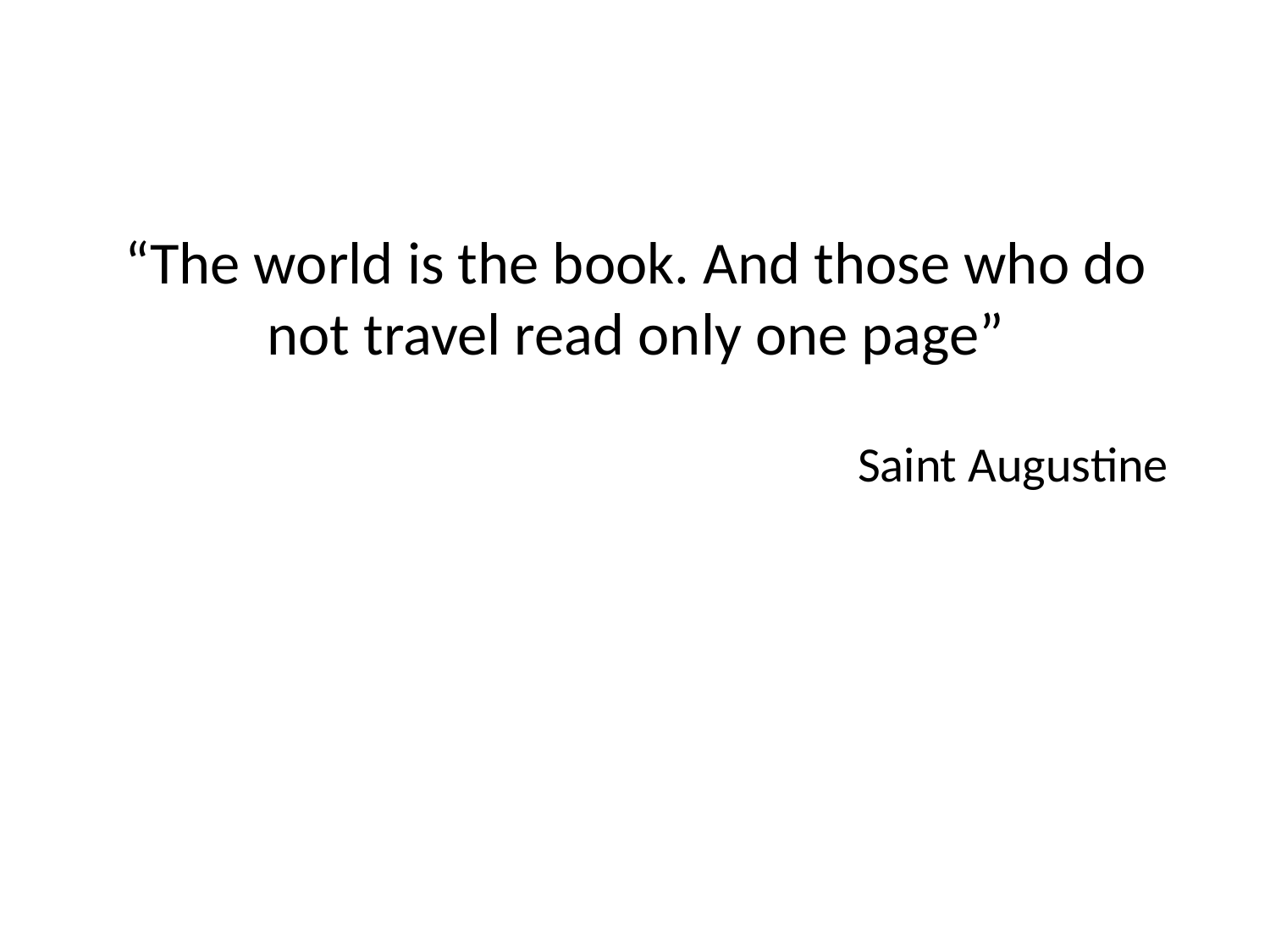

# “The world is the book. And those who do not travel read only one page”
Saint Augustine